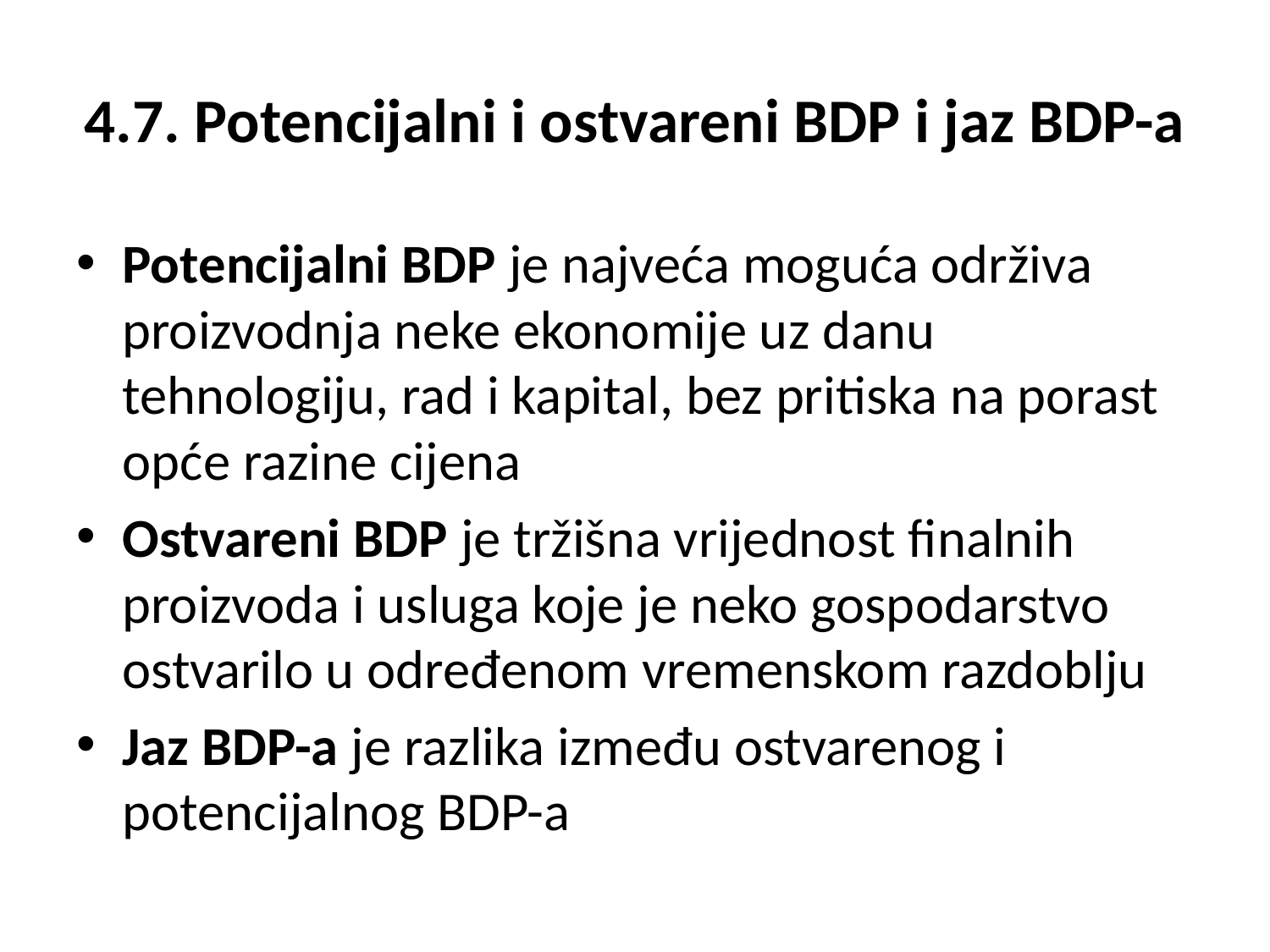

# 4.7. Potencijalni i ostvareni BDP i jaz BDP-a
Potencijalni BDP je najveća moguća održiva proizvodnja neke ekonomije uz danu tehnologiju, rad i kapital, bez pritiska na porast opće razine cijena
Ostvareni BDP je tržišna vrijednost finalnih proizvoda i usluga koje je neko gospodarstvo ostvarilo u određenom vremenskom razdoblju
Jaz BDP-a je razlika između ostvarenog i  potencijalnog BDP-a